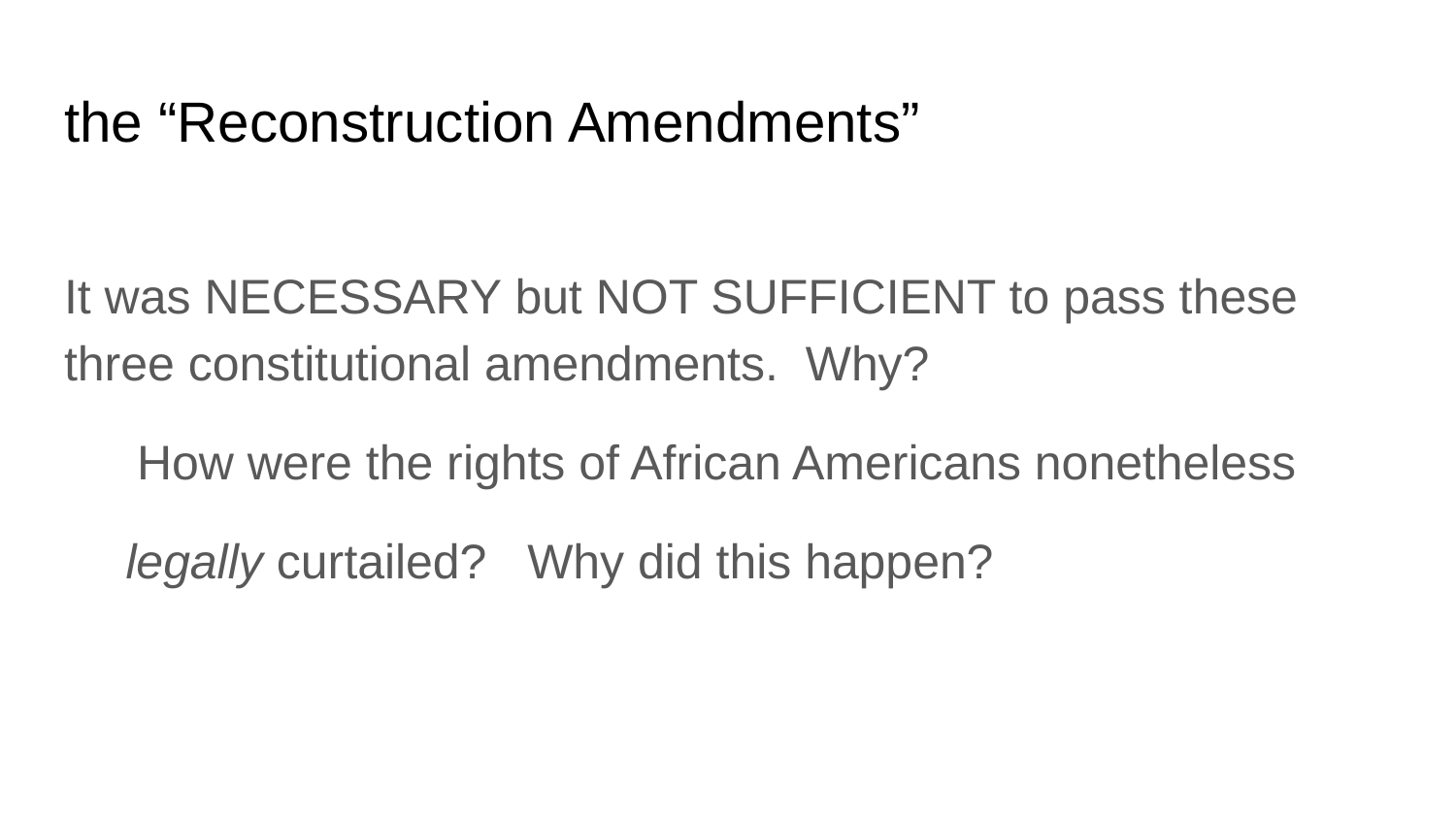

# the “Reconstruction Amendments”

It was NECESSARY but NOT SUFFICIENT to pass these three constitutional amendments.  Why?
How were the rights of African Americans nonetheless
legally curtailed?   Why did this happen?